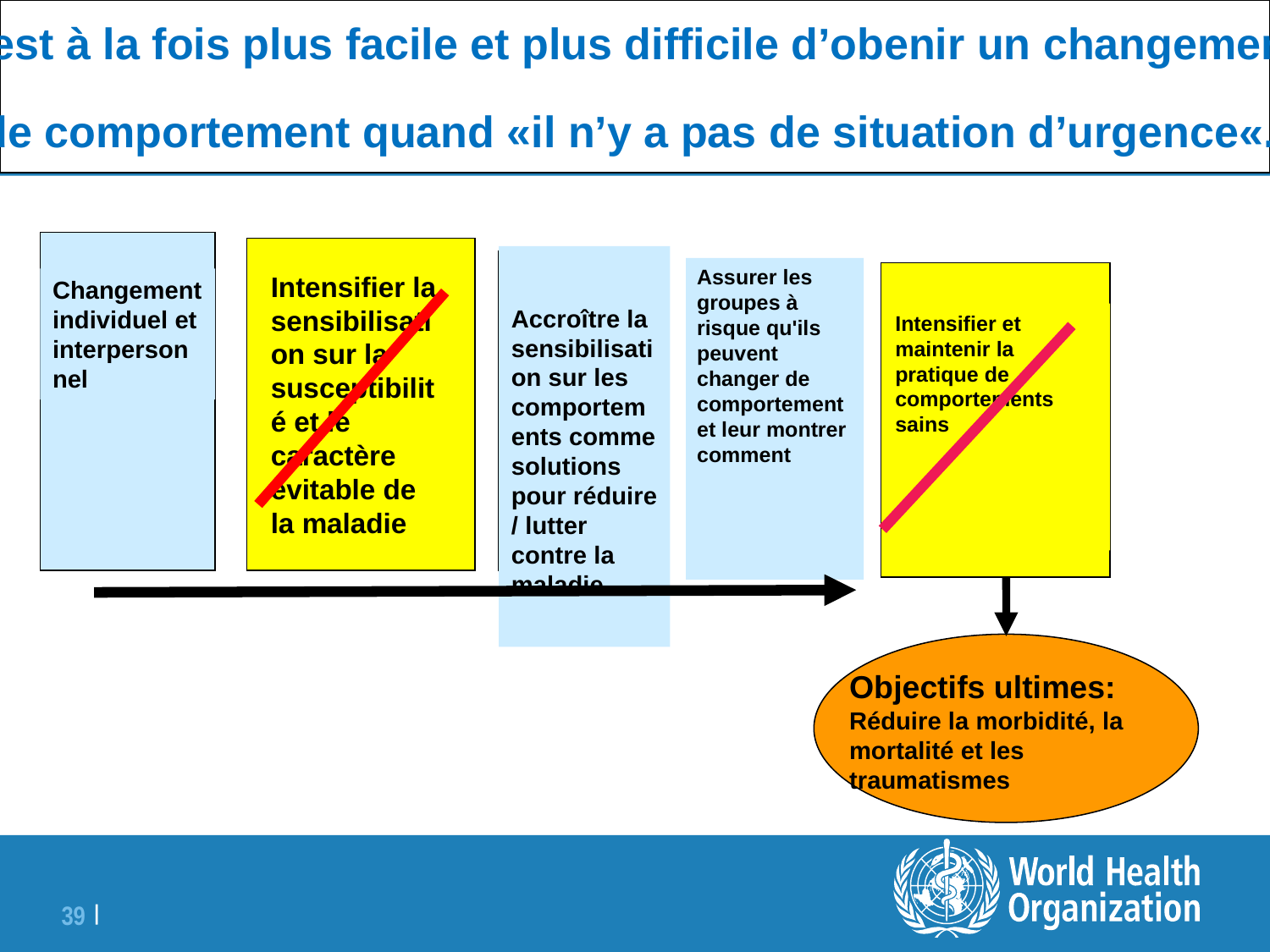

Il est à la fois plus facile et plus difficile d’obenir un changement
de comportement quand «il n’y a pas de situation d’urgence«.

Changement individuel et interpersonnel

Intensifier la sensibilisation sur la susceptibilité et le caractère évitable de la maladie

Accroître la sensibilisation sur les comportements comme solutions pour réduire / lutter contre la maladie

Assurer les groupes à risque qu'ils peuvent changer de comportement et leur montrer comment

Intensifier et maintenir la pratique de comportements sains

Objectifs ultimes: Réduire la morbidité, la mortalité et les traumatismes